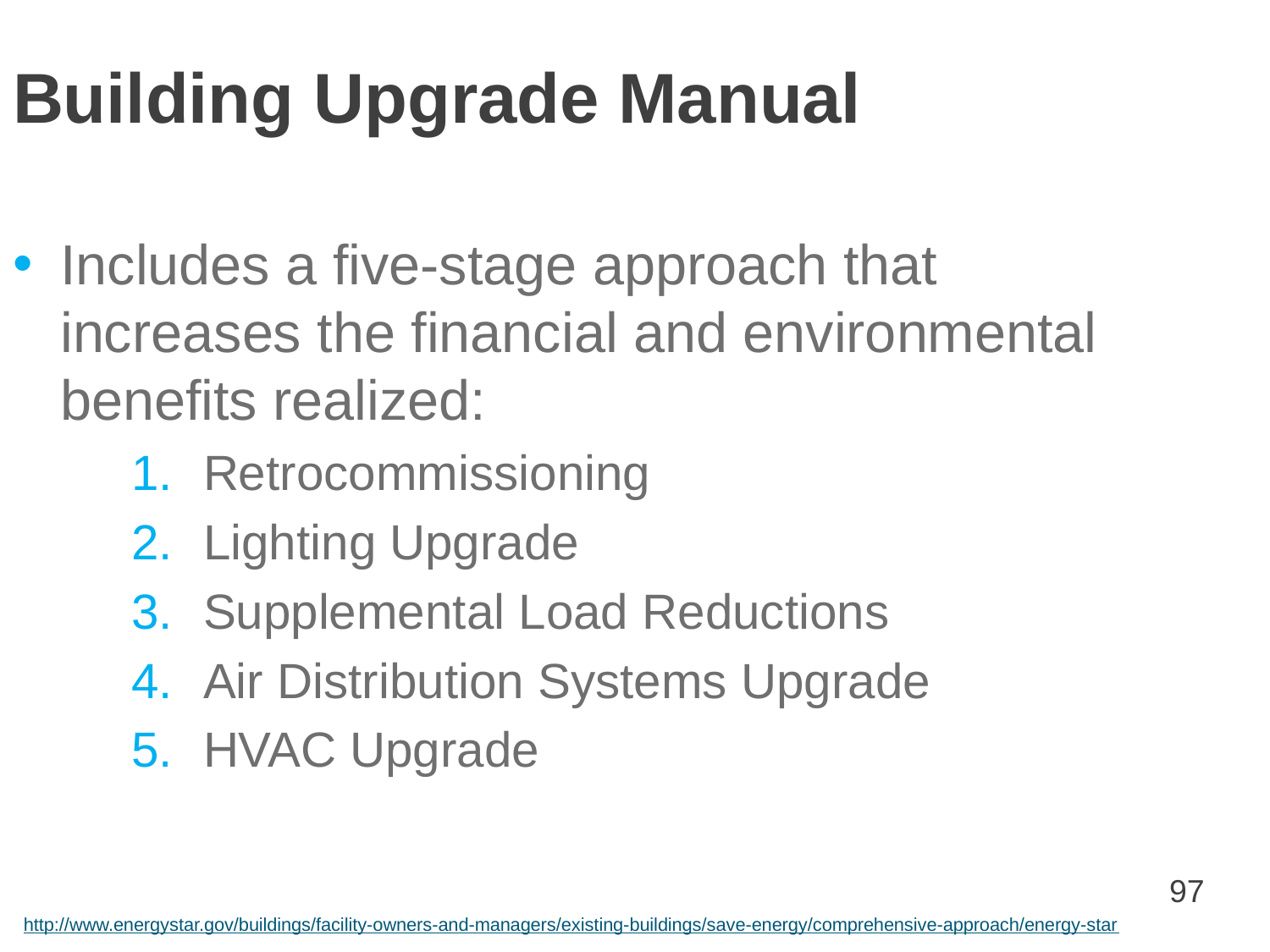

Building Upgrade Manual
Includes a five-stage approach that increases the financial and environmental benefits realized:
Retrocommissioning
Lighting Upgrade
Supplemental Load Reductions
Air Distribution Systems Upgrade
HVAC Upgrade

http://www.energystar.gov/buildings/facility-owners-and-managers/existing-buildings/save-energy/comprehensive-approach/energy-star